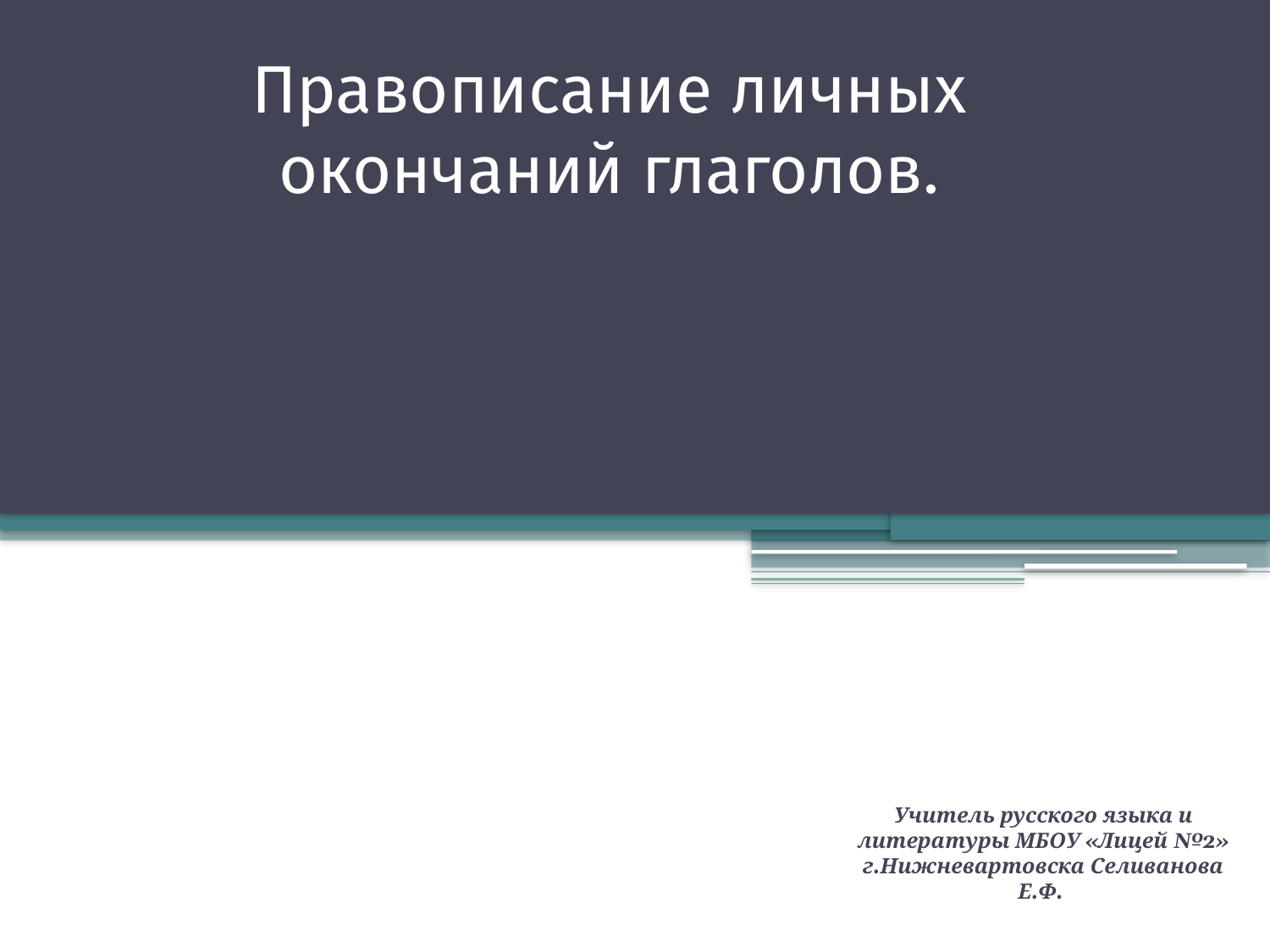

# Правописание личных окончаний глаголов.
Учитель русского языка и литературы МБОУ «Лицей №2» г.Нижневартовска Селиванова Е.Ф.